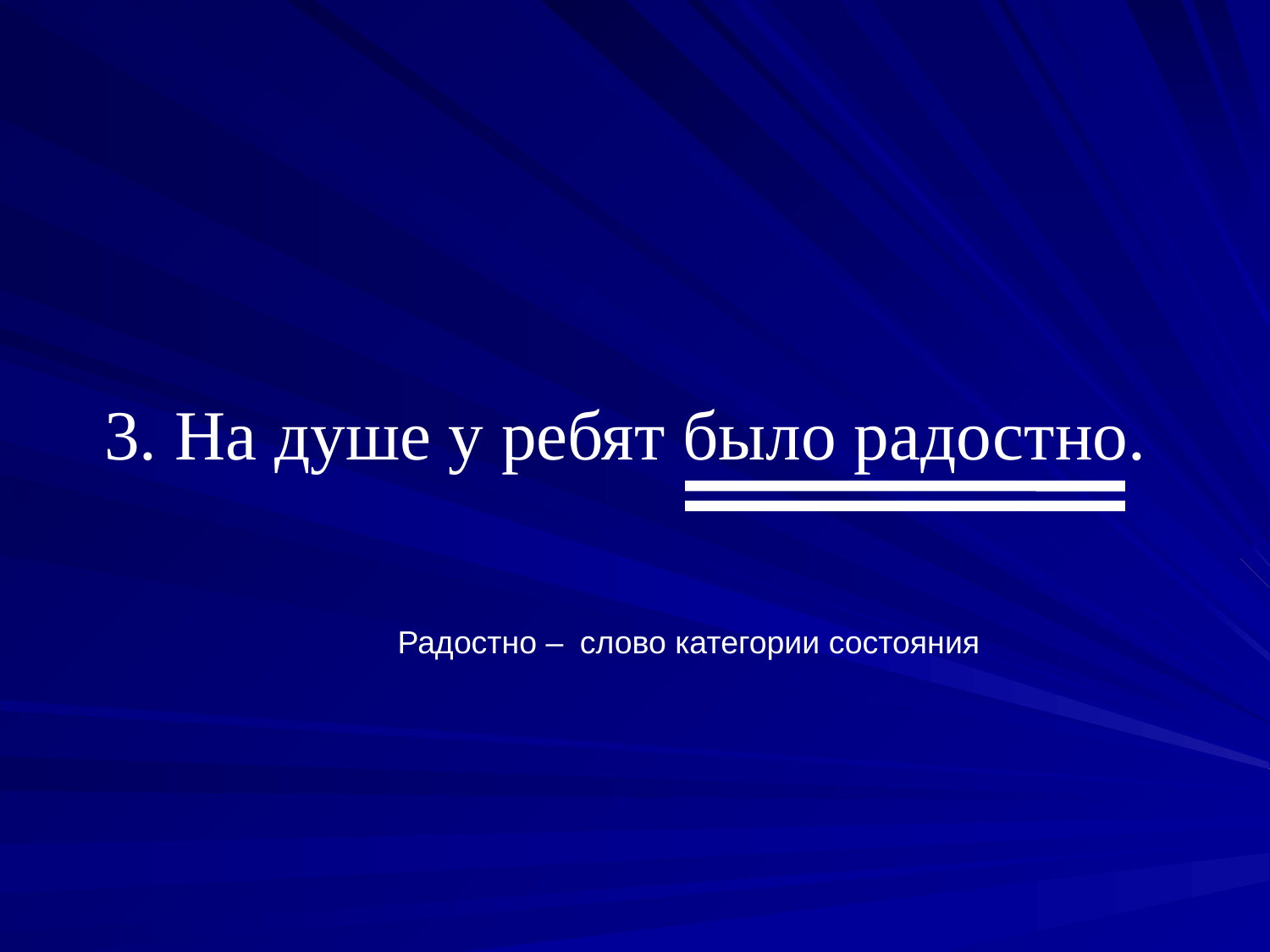

3. На душе у ребят было радостно.

Радостно –
слово категории состояния